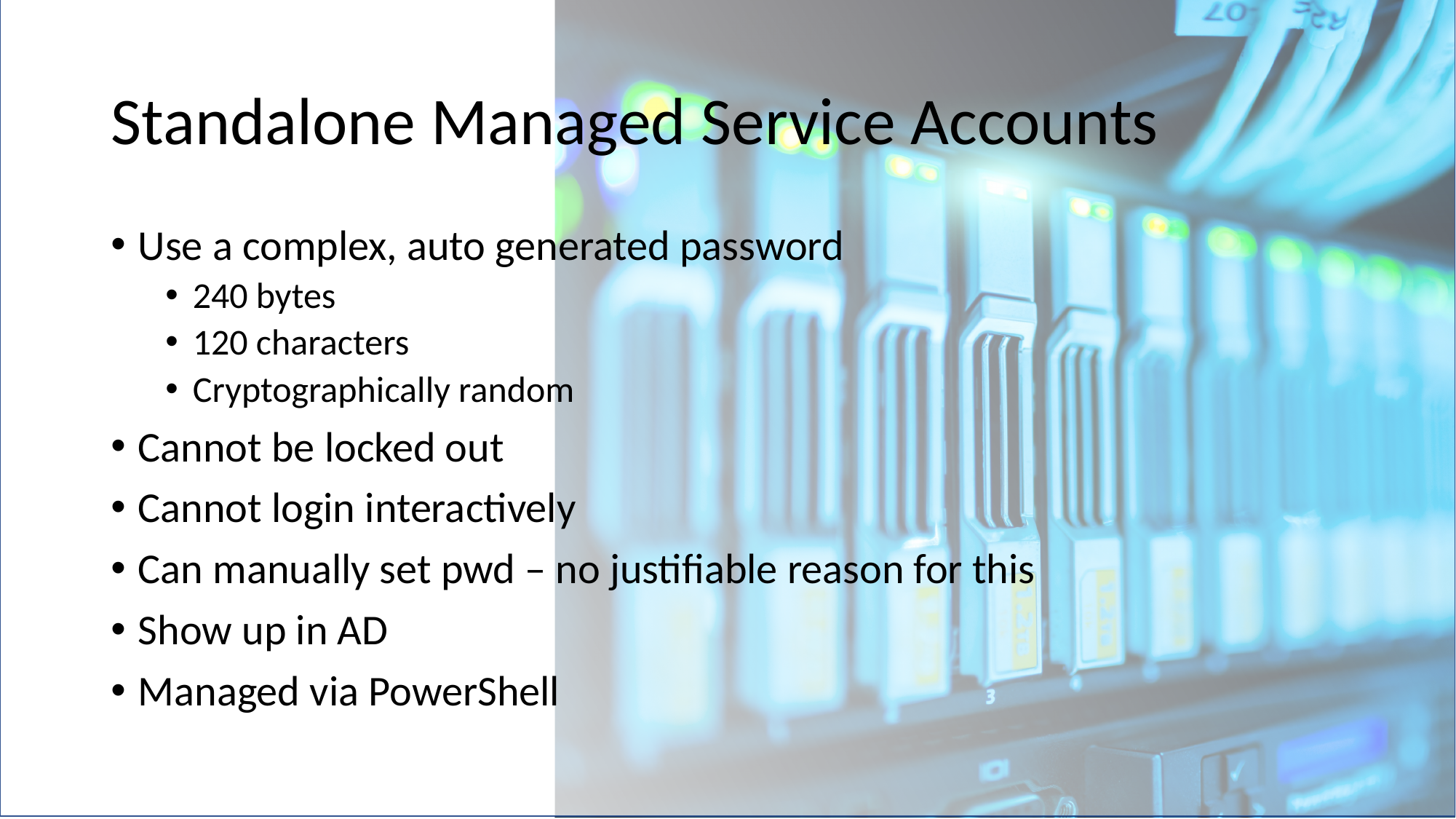

# Standalone Managed Service Accounts
Use a complex, auto generated password
240 bytes
120 characters
Cryptographically random
Cannot be locked out
Cannot login interactively
Can manually set pwd – no justifiable reason for this
Show up in AD
Managed via PowerShell